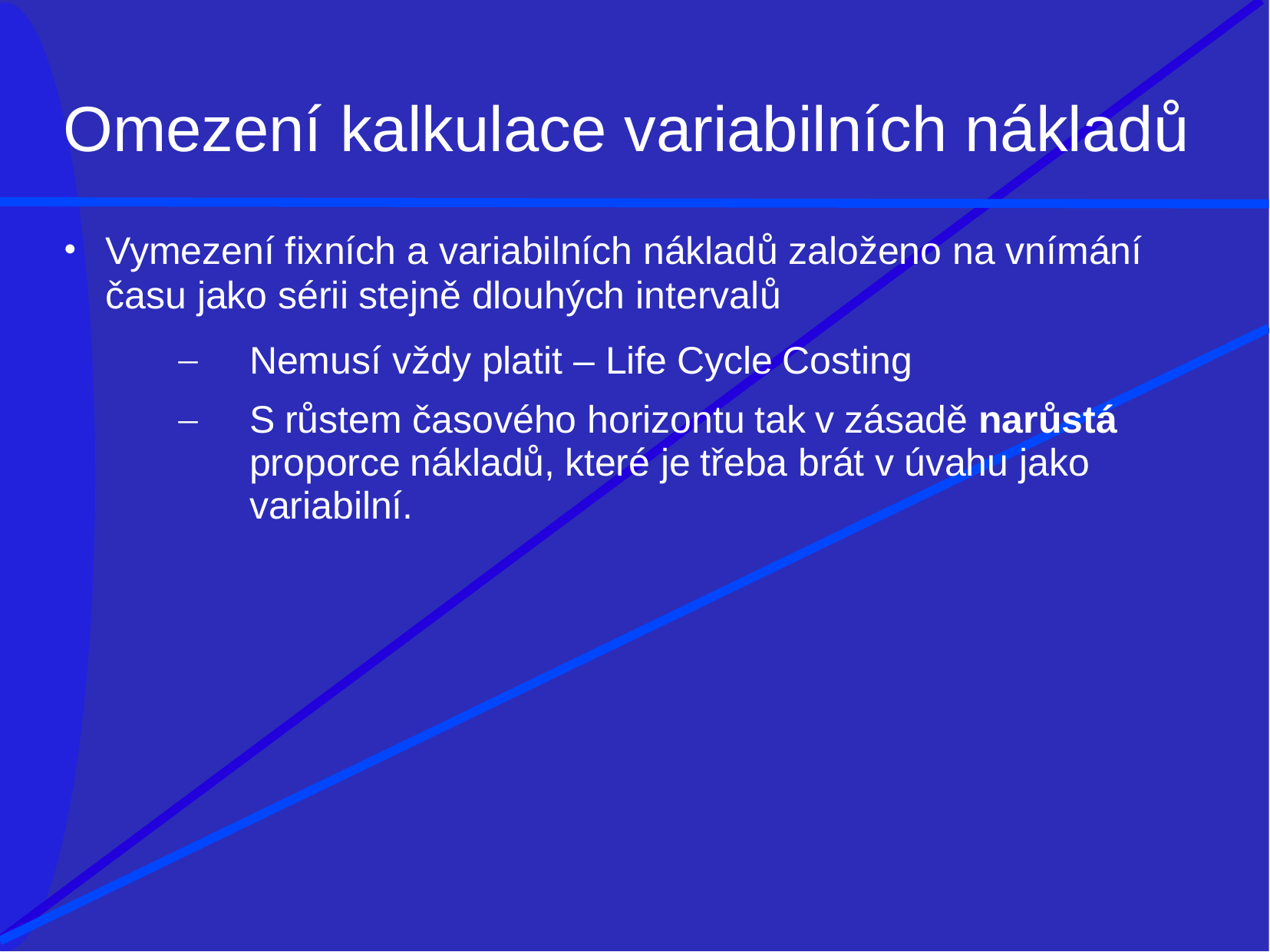

# Omezení kalkulace variabilních nákladů
Vymezení fixních a variabilních nákladů založeno na vnímání
času jako sérii stejně dlouhých intervalů
Nemusí vždy platit – Life Cycle Costing
S růstem časového horizontu tak v zásadě narůstá proporce nákladů, které je třeba brát v úvahu jako variabilní.